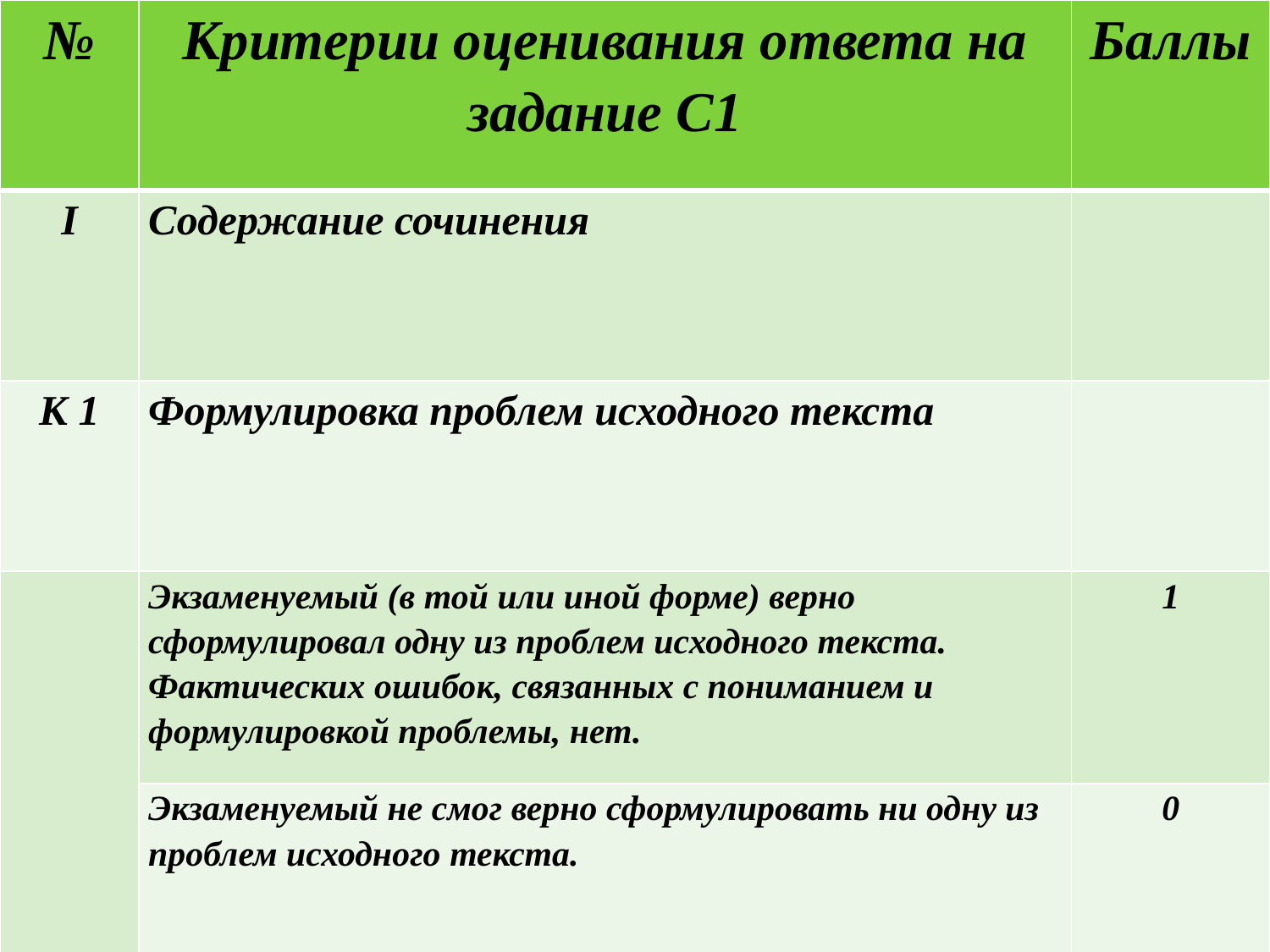

| № | Критерии оценивания ответа на задание С1 | Баллы |
| --- | --- | --- |
| I | Содержание сочинения |  |
| К 1 | Формулировка проблем исходного текста |  |
|  | Экзаменуемый (в той или иной форме) верно сформулировал одну из проблем исходного текста. Фактических ошибок, связанных с пониманием и формулировкой проблемы, нет. | 1 |
|  | Экзаменуемый не смог верно сформулировать ни одну из проблем исходного текста. | 0 |
#